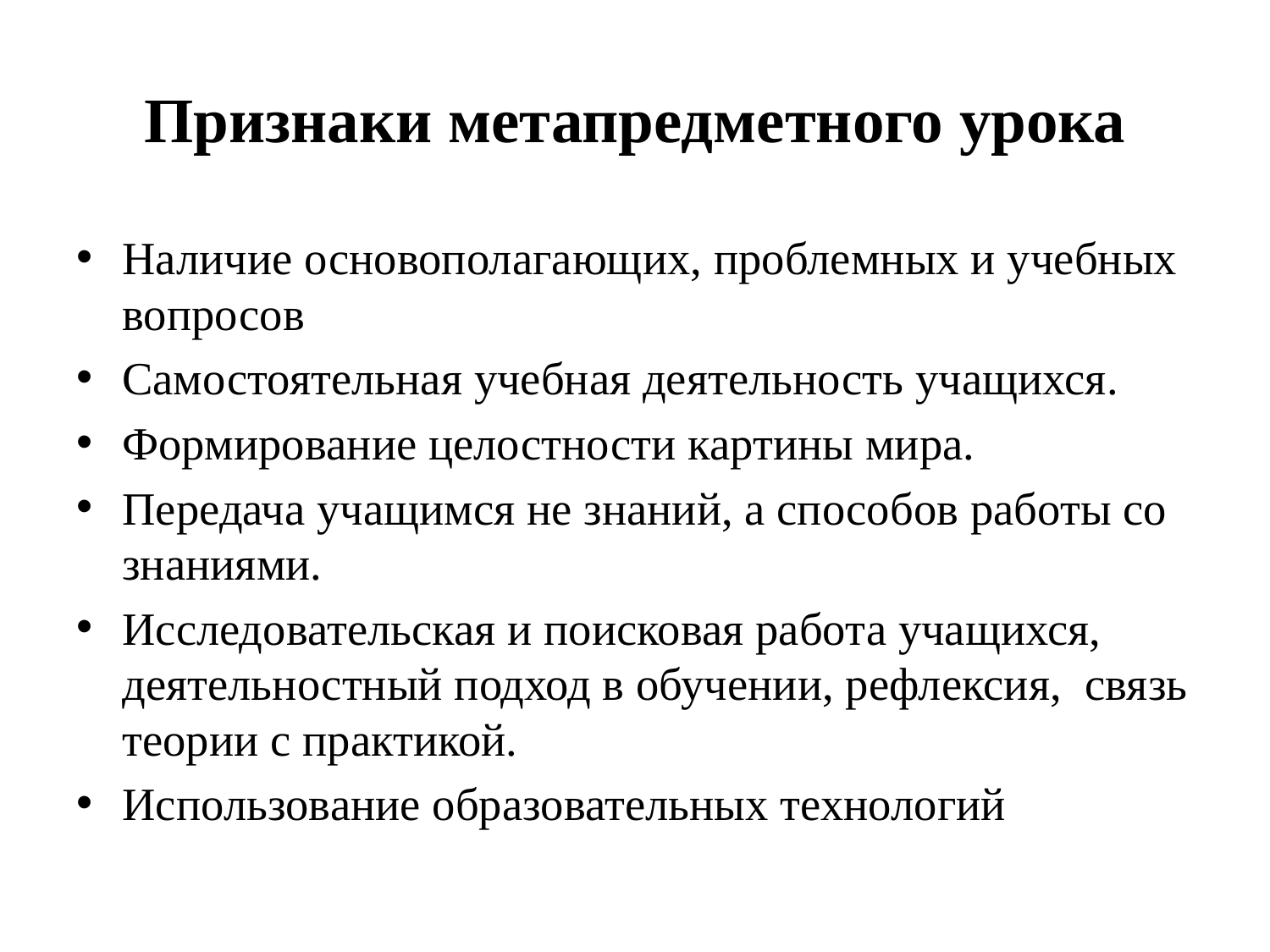

# Признаки метапредметного урока
Наличие основополагающих, проблемных и учебных вопросов
Самостоятельная учебная деятельность учащихся.
Формирование целостности картины мира.
Передача учащимся не знаний, а способов работы со знаниями.
Исследовательская и поисковая работа учащихся, деятельностный подход в обучении, рефлексия,  связь теории с практикой.
Использование образовательных технологий